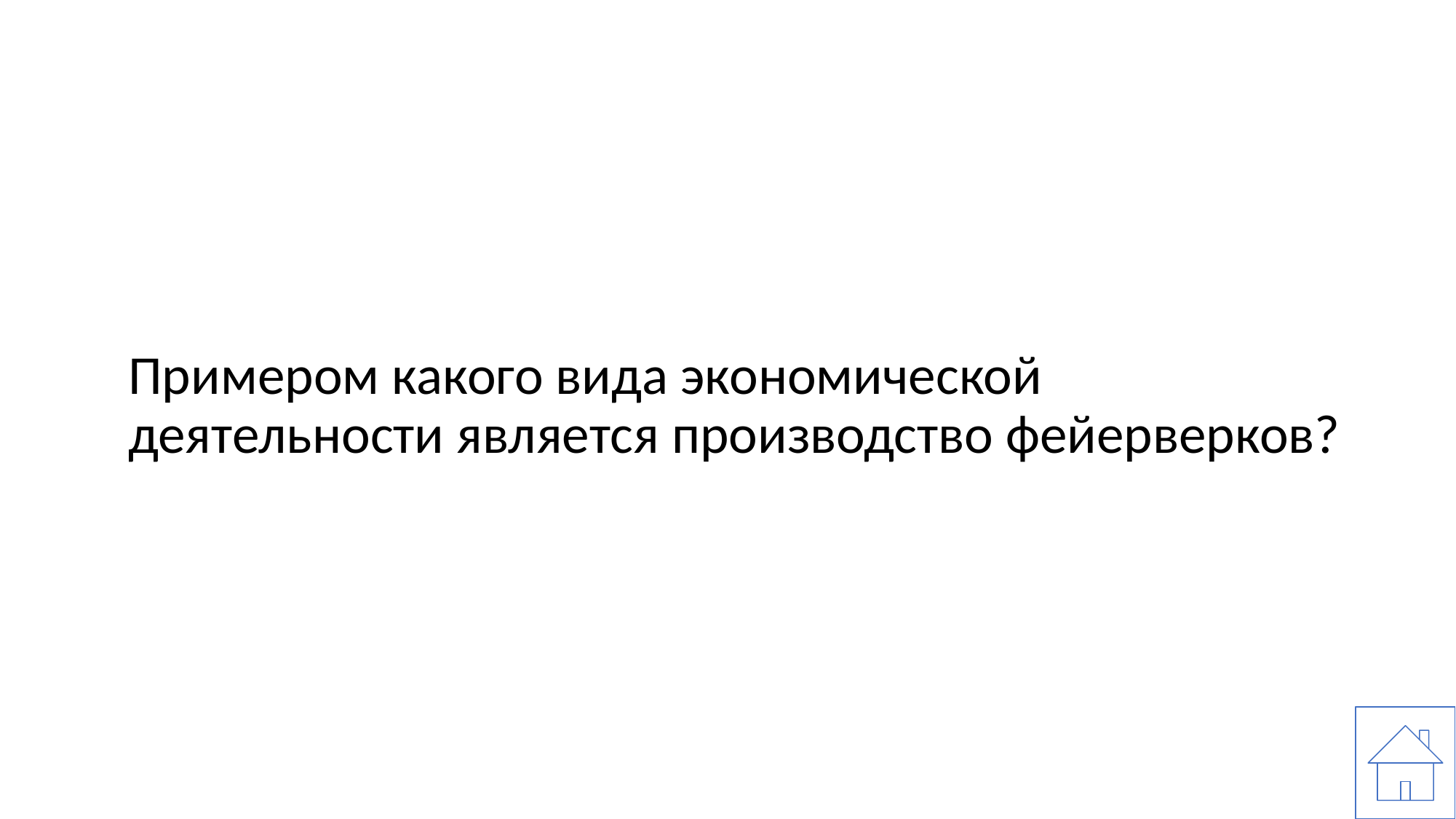

# Примером какого вида экономической деятельности является производство фейерверков?